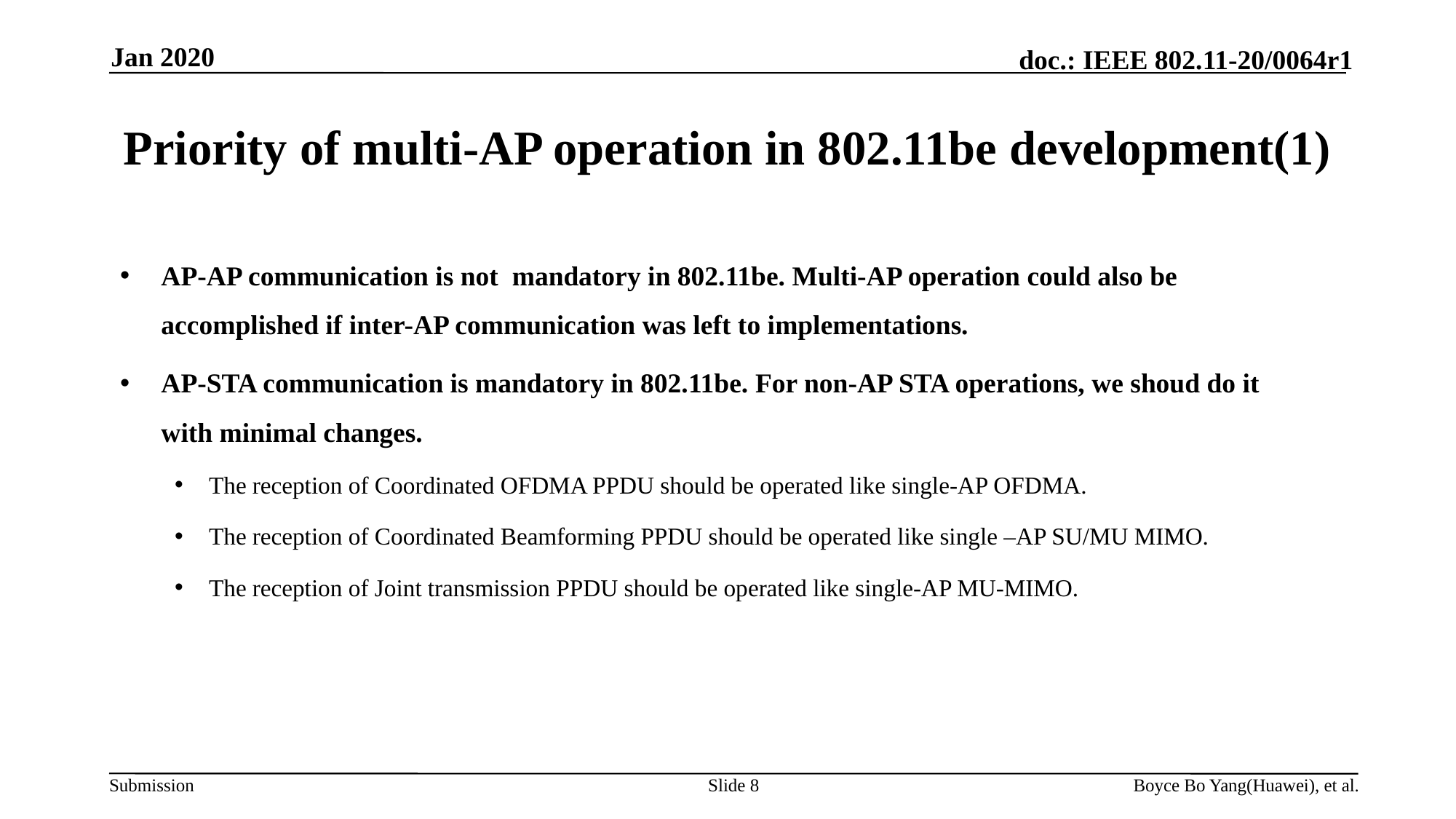

Jan 2020
# Priority of multi-AP operation in 802.11be development(1)
AP-AP communication is not  mandatory in 802.11be. Multi-AP operation could also be accomplished if inter-AP communication was left to implementations.
AP-STA communication is mandatory in 802.11be. For non-AP STA operations, we shoud do it with minimal changes.
The reception of Coordinated OFDMA PPDU should be operated like single-AP OFDMA.
The reception of Coordinated Beamforming PPDU should be operated like single –AP SU/MU MIMO.
The reception of Joint transmission PPDU should be operated like single-AP MU-MIMO.
Slide 8
Boyce Bo Yang(Huawei), et al.